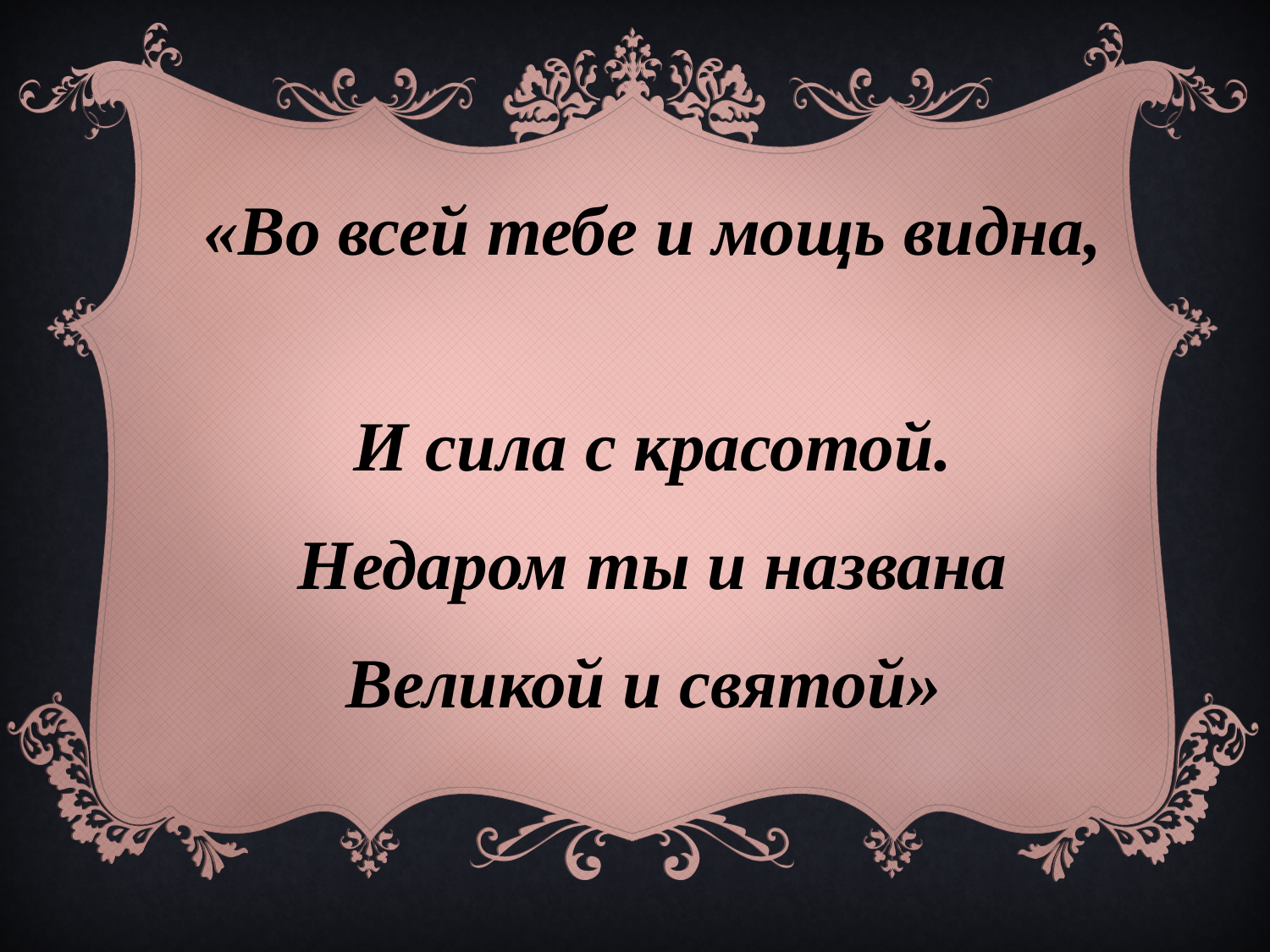

«Во всей тебе и мощь видна,
И сила с красотой.
Недаром ты и названа
Великой и святой»